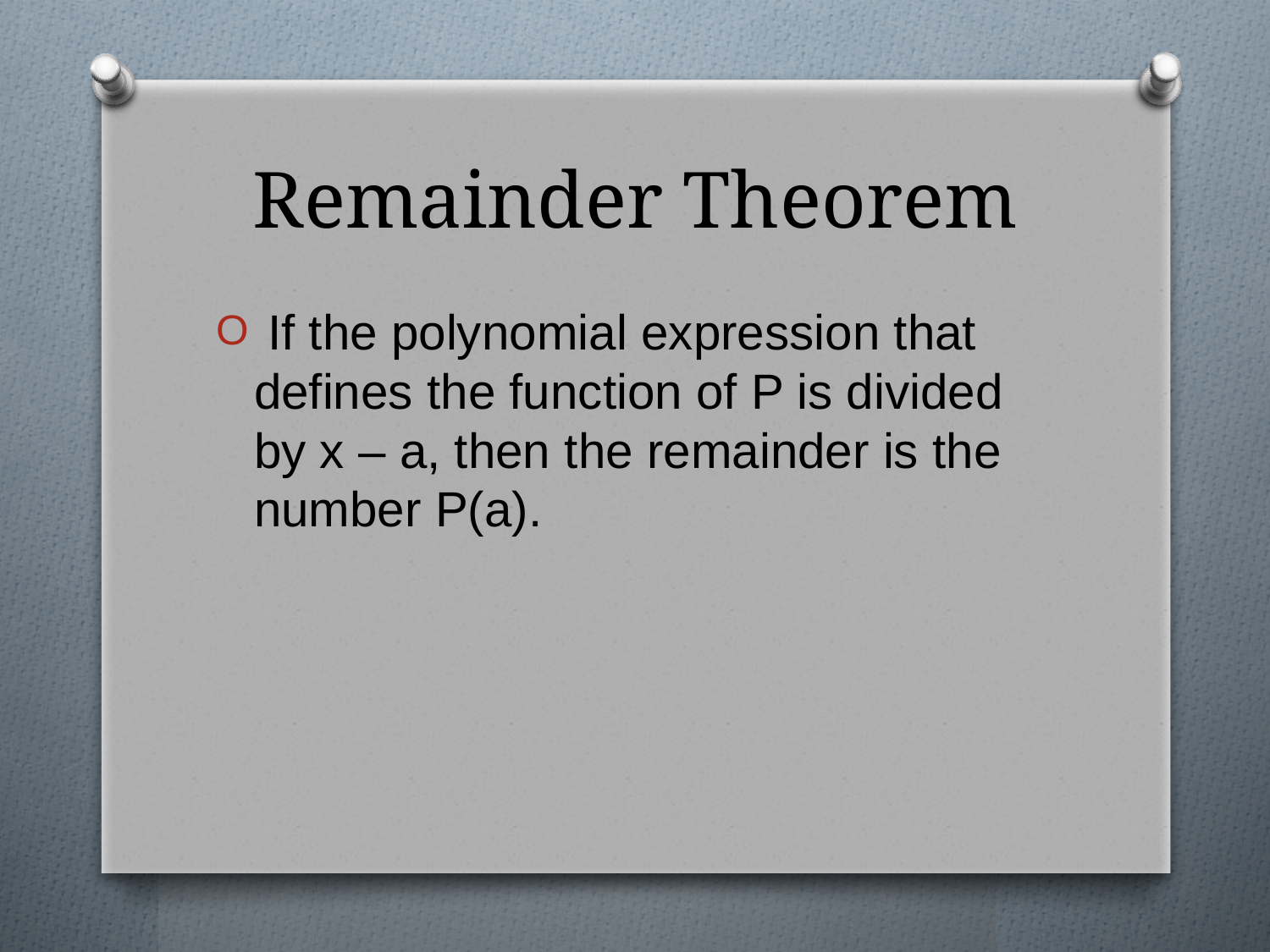

# Remainder Theorem
 If the polynomial expression that defines the function of P is divided by x – a, then the remainder is the number P(a).